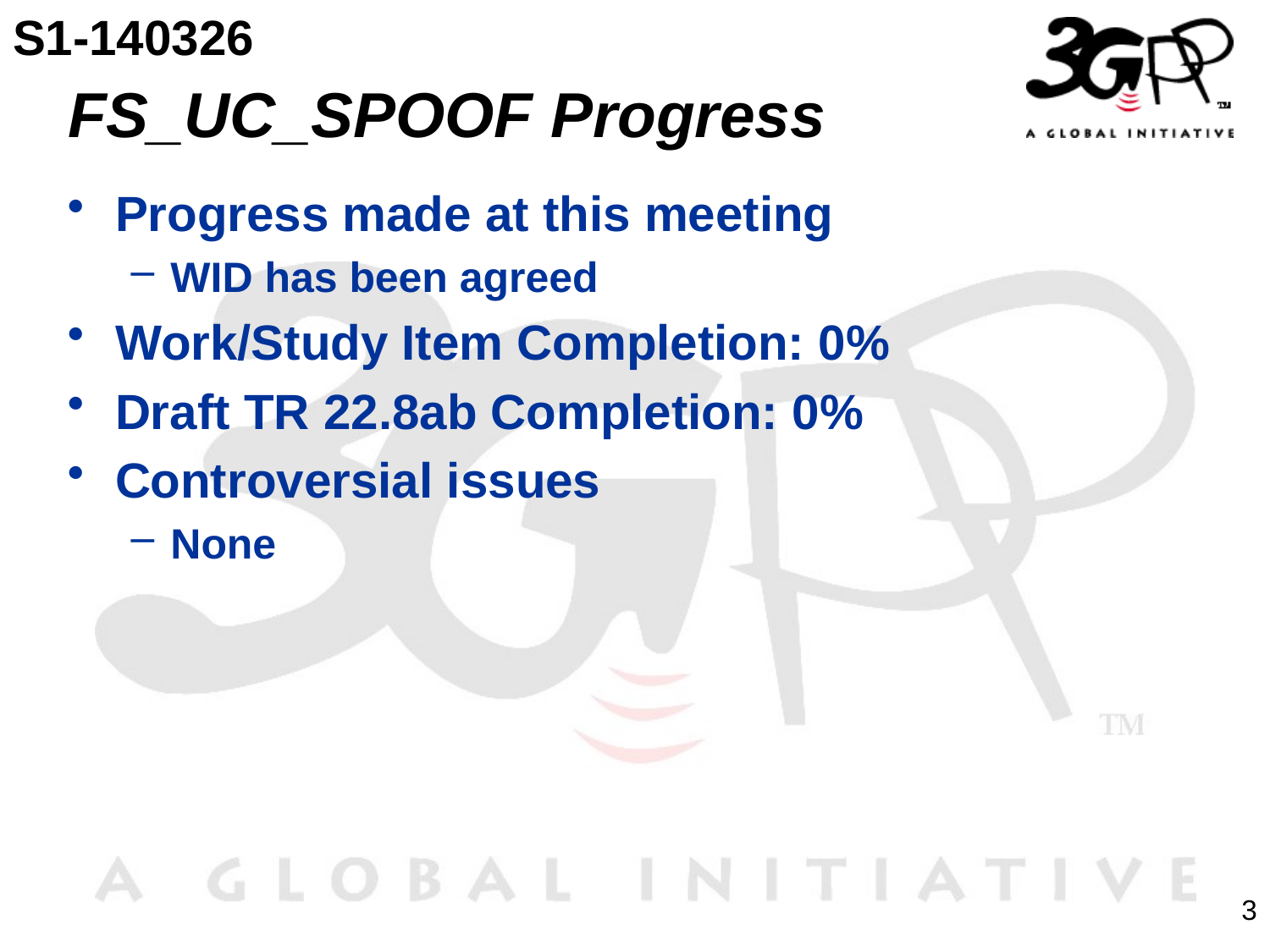

S1-140326
# FS_UC_SPOOF Progress
Progress made at this meeting
WID has been agreed
Work/Study Item Completion: 0%
Draft TR 22.8ab Completion: 0%
Controversial issues
None
3